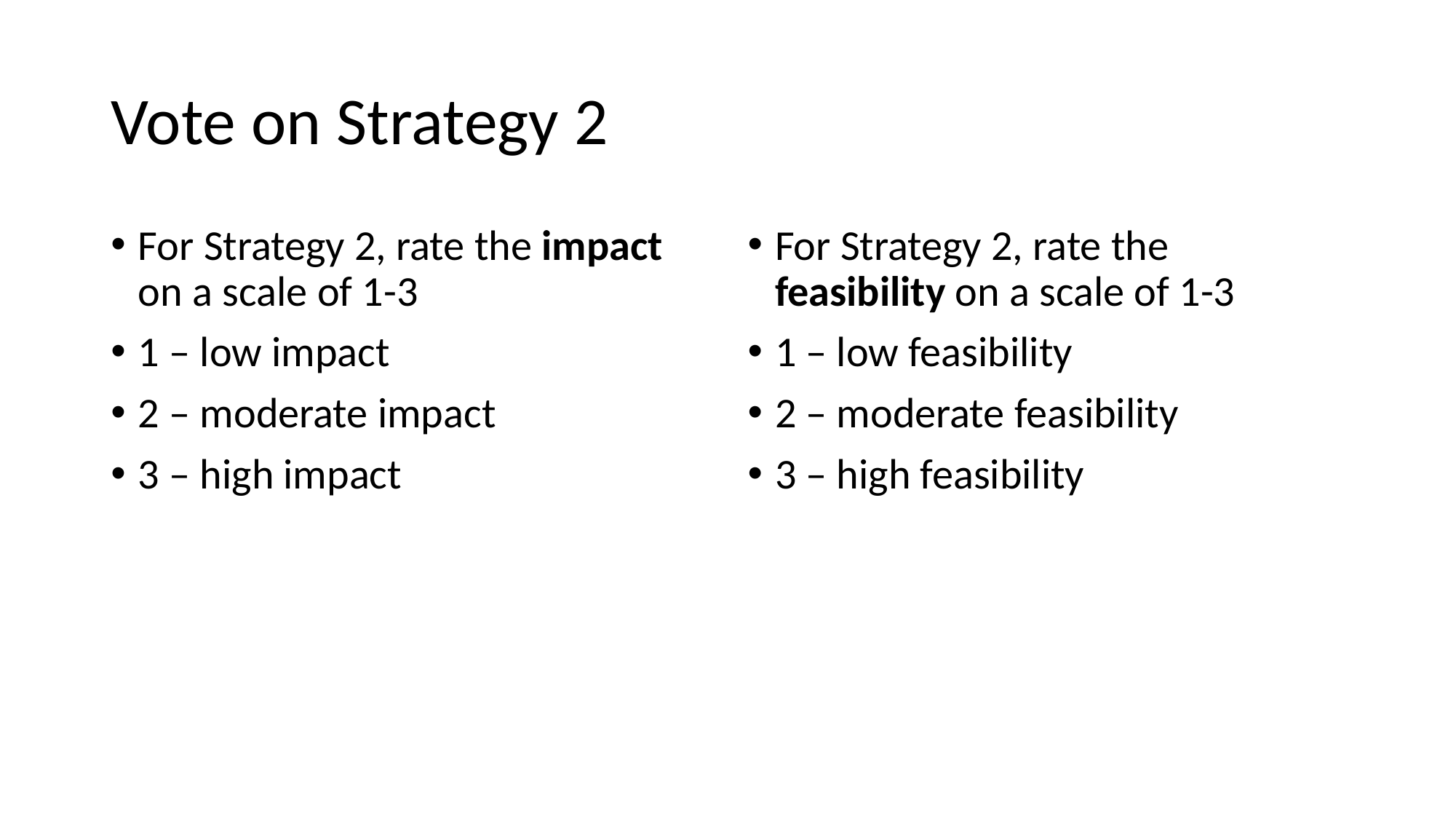

# Vote on Strategy 2
For Strategy 2, rate the impact on a scale of 1-3
1 – low impact
2 – moderate impact
3 – high impact
For Strategy 2, rate the feasibility on a scale of 1-3
1 – low feasibility
2 – moderate feasibility
3 – high feasibility